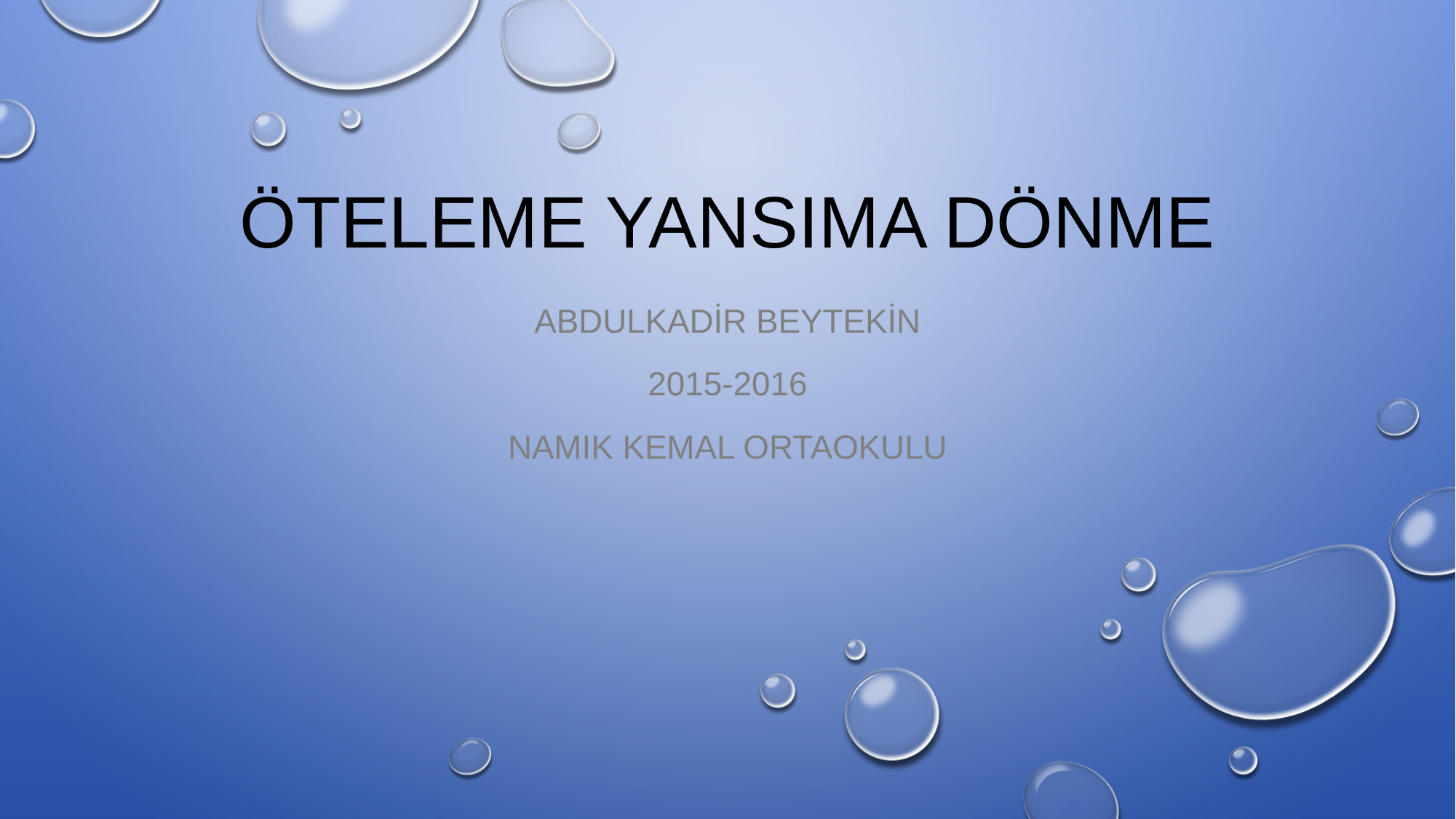

# ÖTELEME YANSIMA DÖNME
Abdulkadir Beytekin
2015-2016
Namık kemal ortaokulu